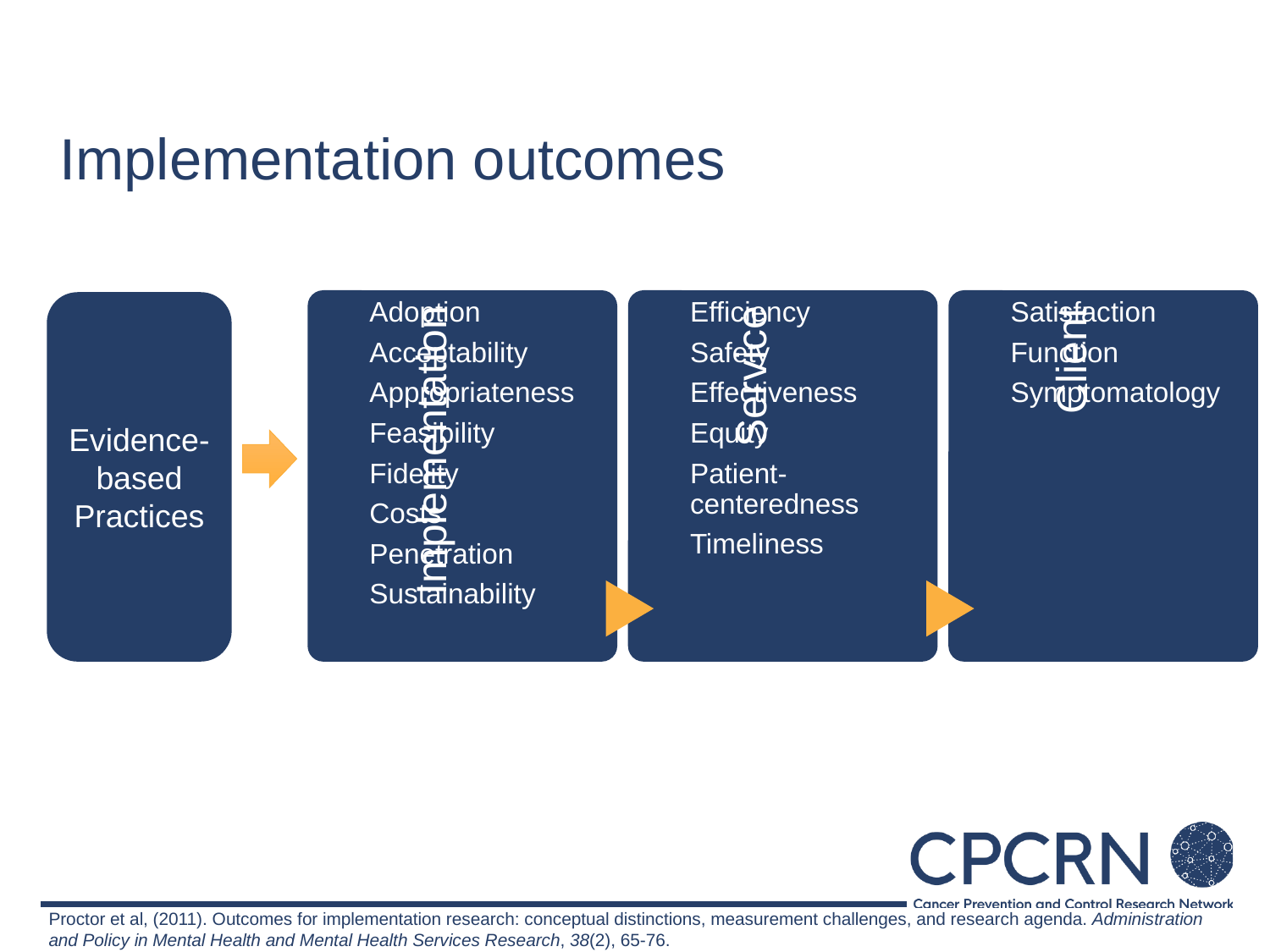

# Implementation outcomes
Implementation
Adoption
Acceptability
Appropriateness
Feasibility
Fidelity
Costs
Penetration
Sustainability

Service
Efficiency
Safety
Effectiveness
Equity
Patient-centeredness
Timeliness
Client
Satisfaction
Function
Symptomatology
Evidence-based Practices

Proctor et al, (2011). Outcomes for implementation research: conceptual distinctions, measurement challenges, and research agenda. Administration and Policy in Mental Health and Mental Health Services Research, 38(2), 65-76.